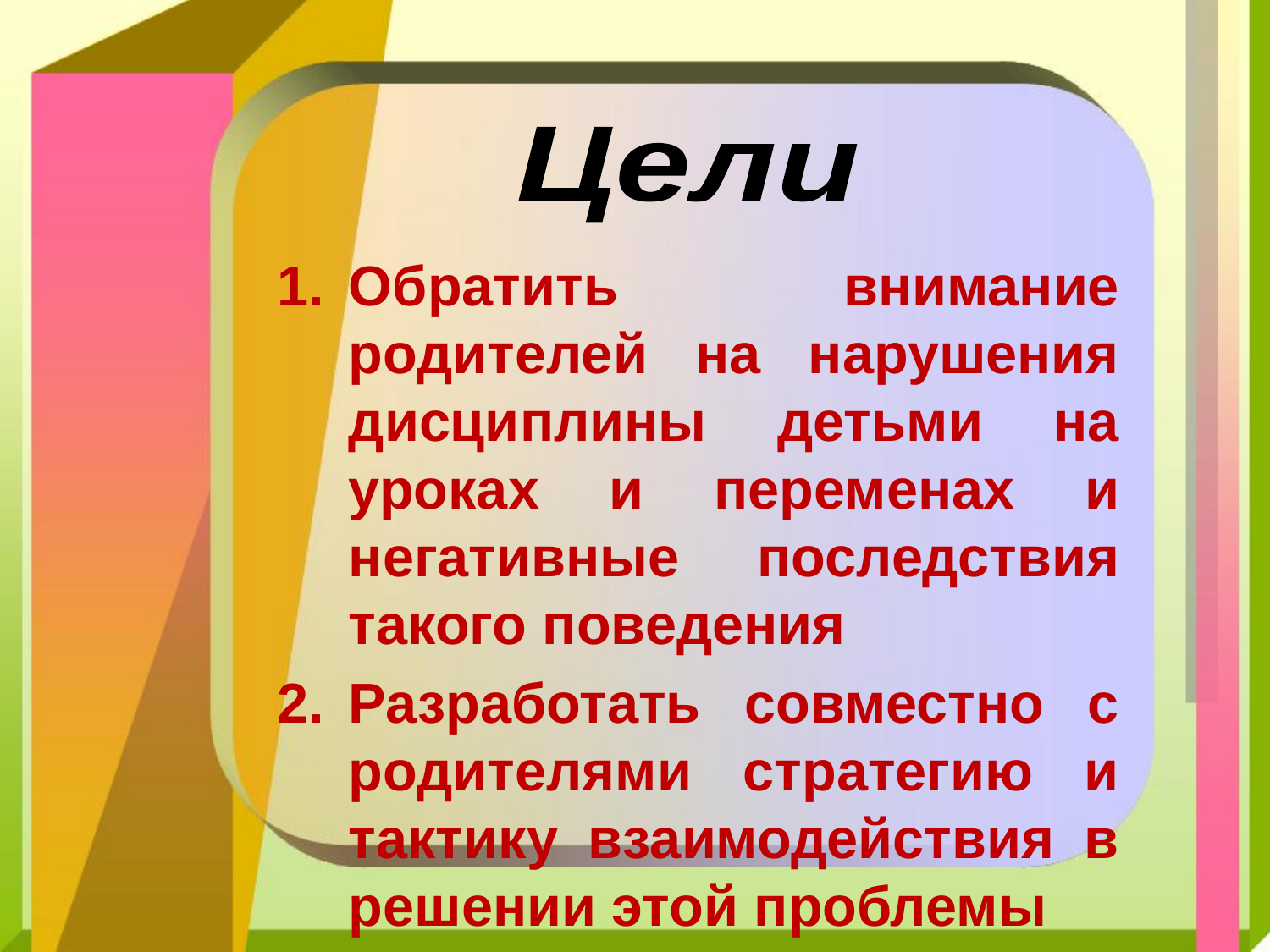

Цели
Обратить внимание родителей на нарушения дисциплины детьми на уроках и переменах и негативные последствия такого поведения
Разработать совместно с родителями стратегию и тактику взаимодействия в решении этой проблемы